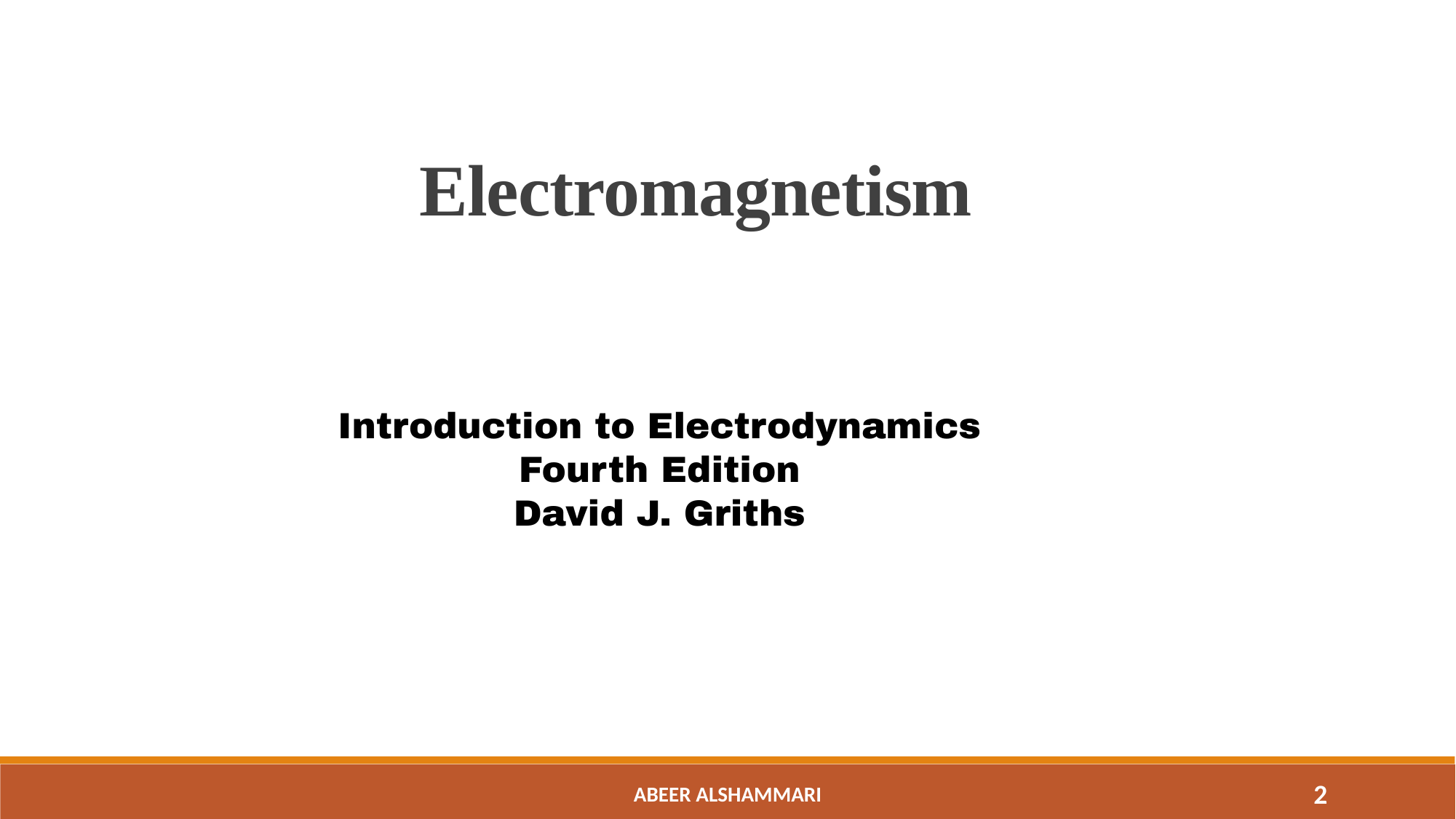

Electromagnetism
Introduction to Electrodynamics
 Fourth Edition
David J. Griths
Abeer Alshammari
2